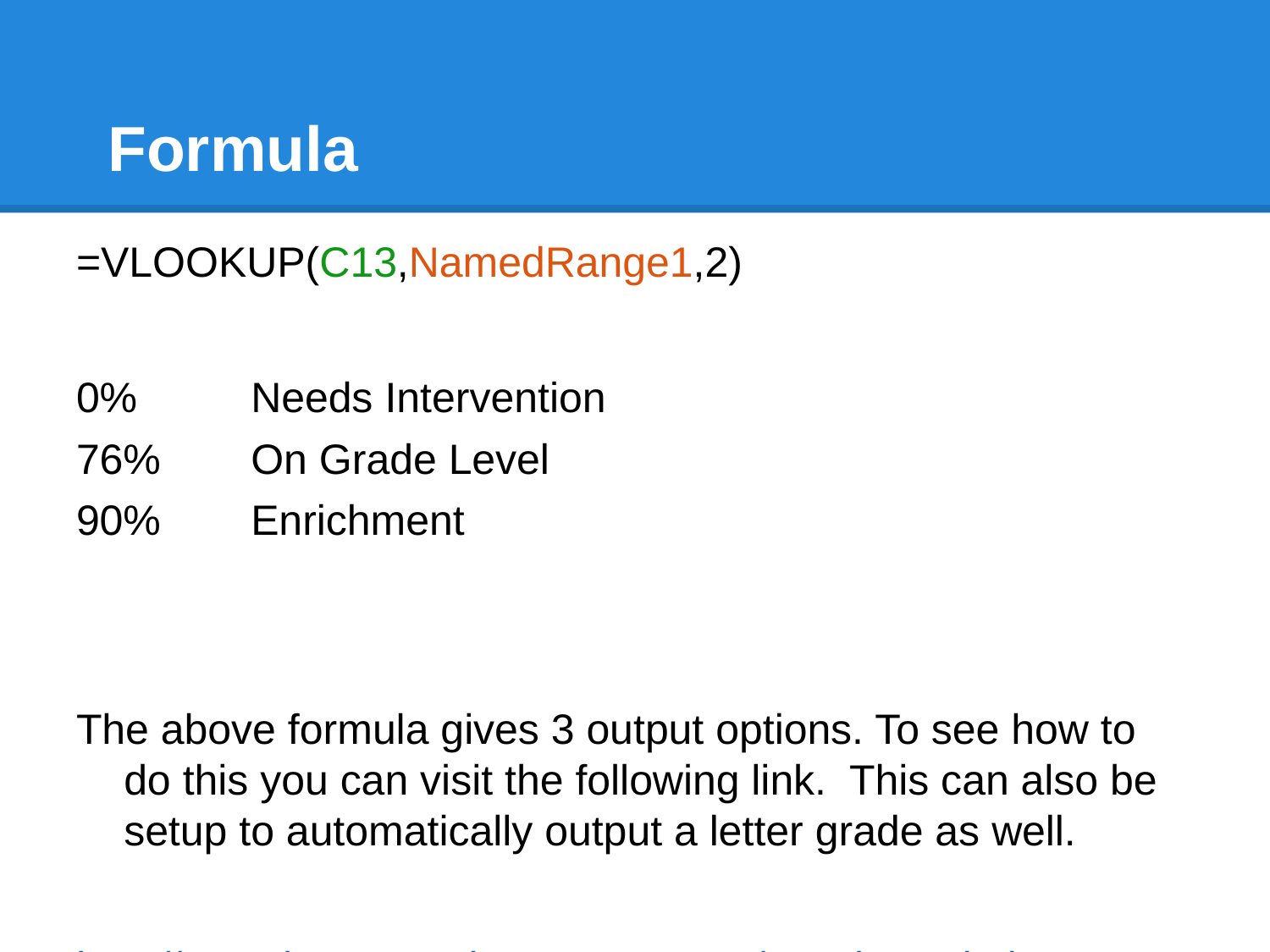

# Formula
=VLOOKUP(C13,NamedRange1,2)

0%	Needs Intervention
76%	On Grade Level
90%	Enrichment

The above formula gives 3 output options. To see how to do this you can visit the following link.  This can also be setup to automatically output a letter grade as well.

http://www.internet4classrooms.com/excel_grade.htm